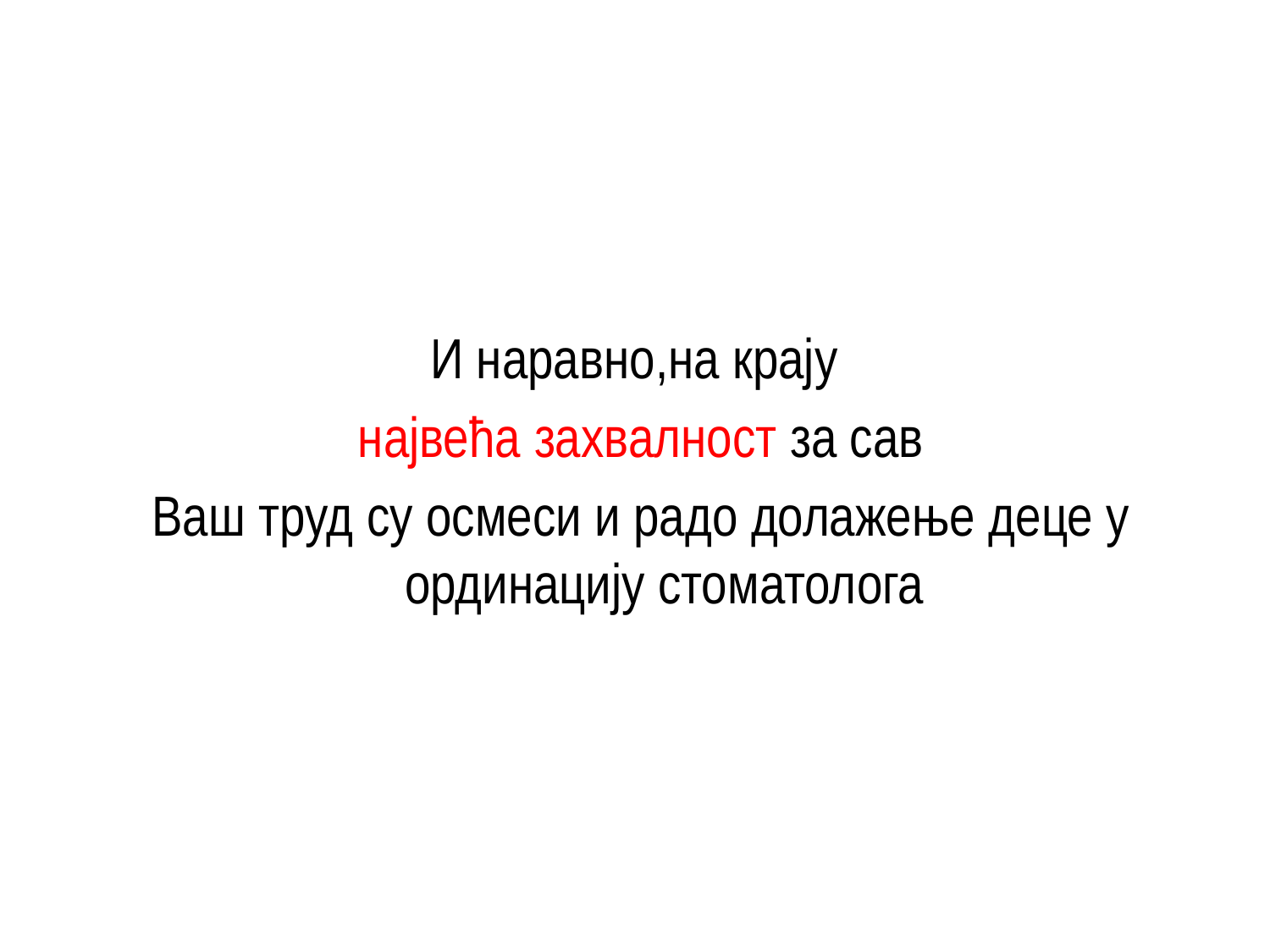

И наравно,на крају
 највећа захвалност за сав
Ваш труд су осмеси и радо долажење деце у ординацију стоматолога